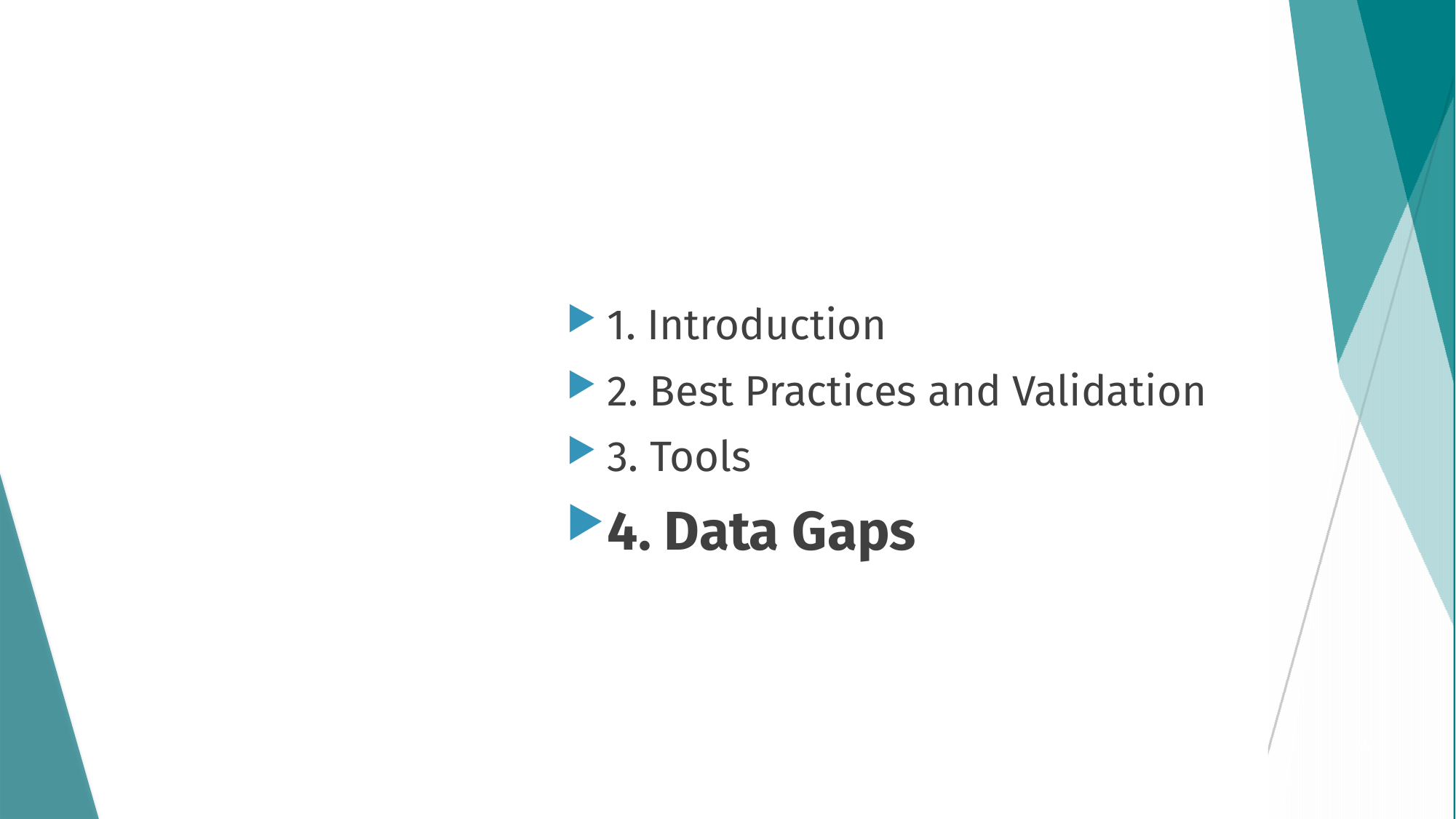

# Section 4: Data Gaps
1. Introduction
2. Best Practices and Validation
3. Tools
4. Data Gaps
44